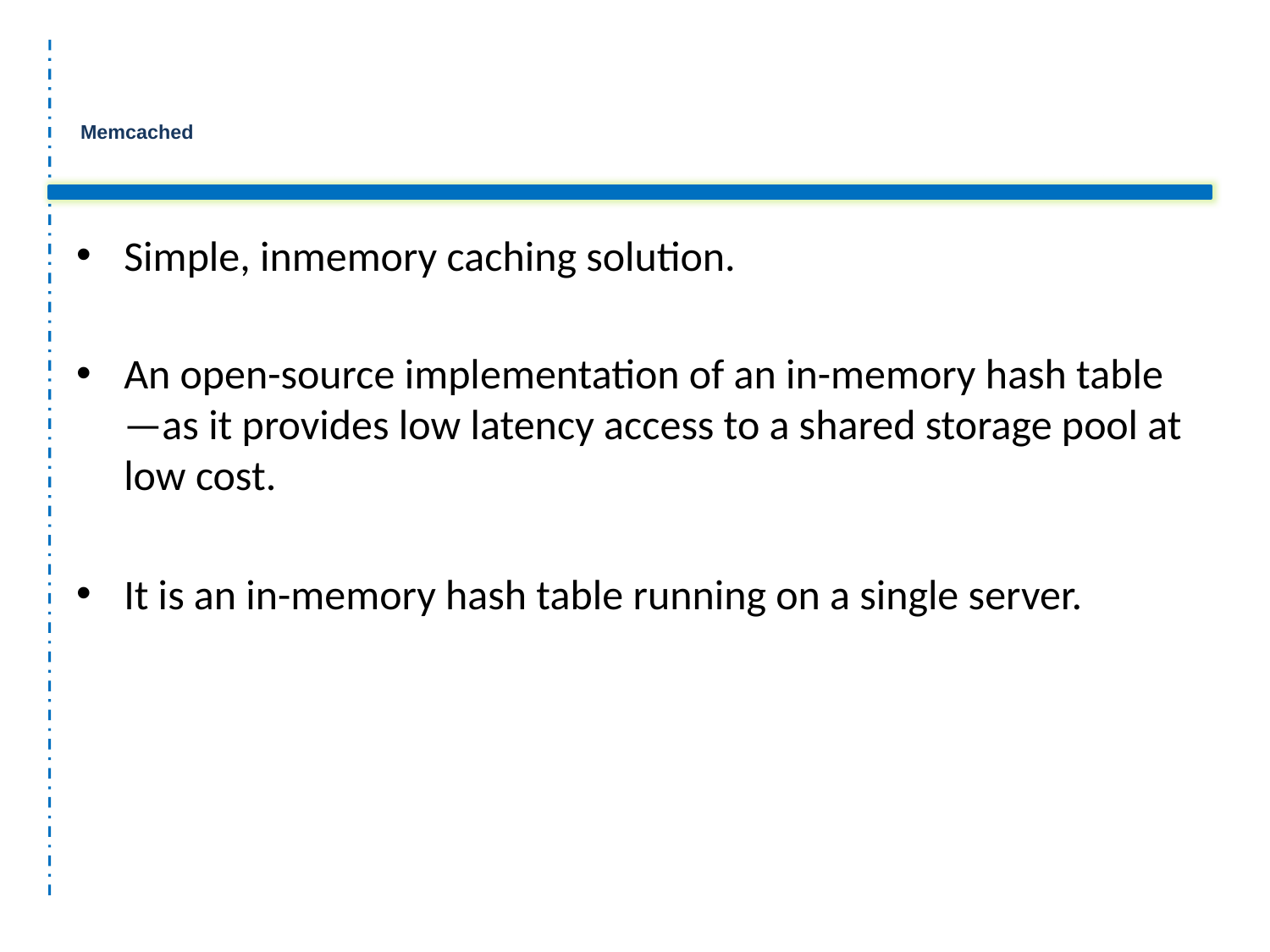

# Memcached

Simple, inmemory caching solution.

An open-source implementation of an in-memory hash table—as it provides low latency access to a shared storage pool at low cost.

It is an in-memory hash table running on a single server.